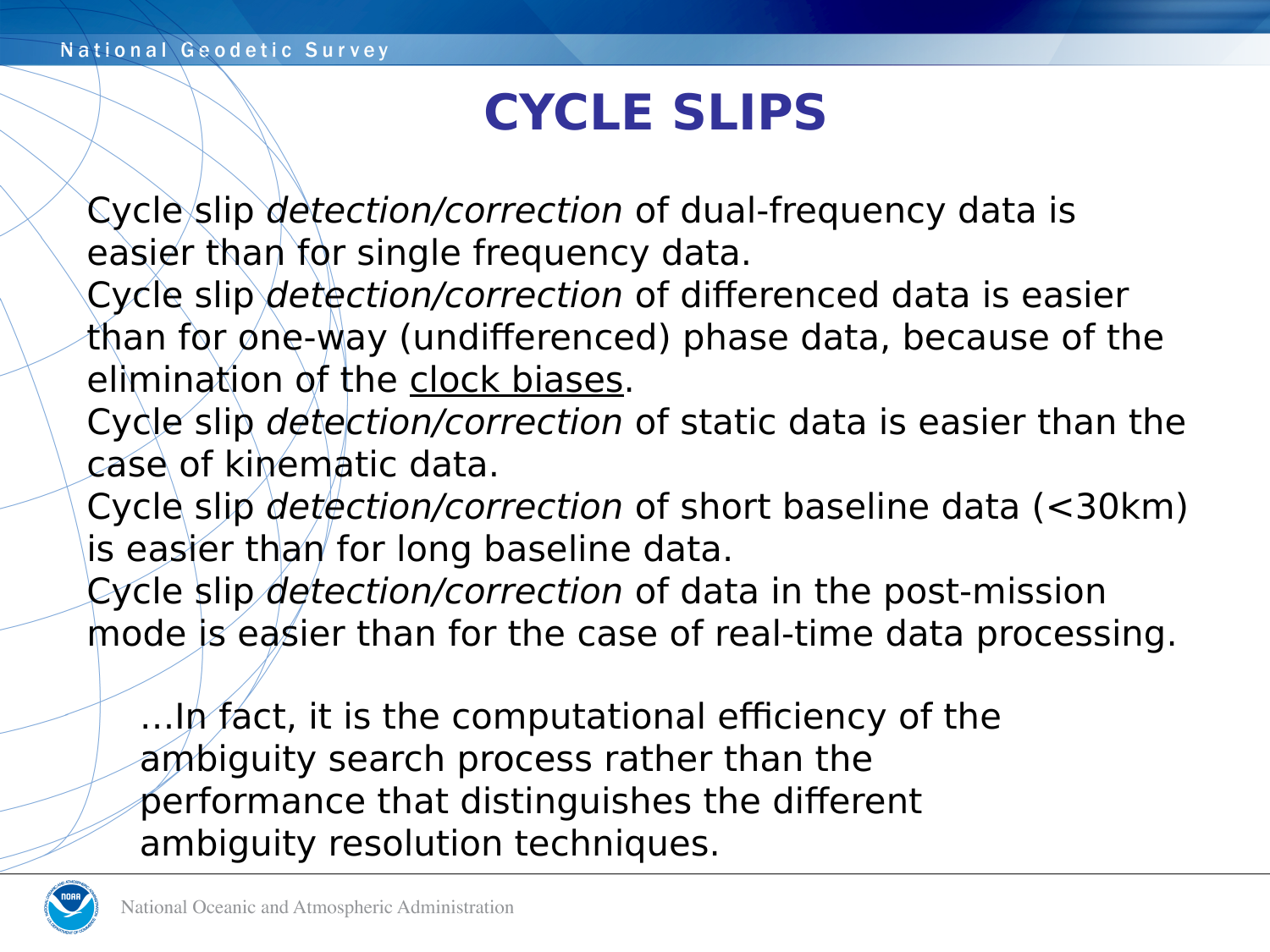

CYCLE SLIPS

Cycle slip detection/correction of dual-frequency data is easier than for single frequency data.
Cycle slip detection/correction of differenced data is easier than for one-way (undifferenced) phase data, because of the elimination of the clock biases.
Cycle slip detection/correction of static data is easier than the case of kinematic data.
Cycle slip detection/correction of short baseline data (<30km) is easier than for long baseline data.
Cycle slip detection/correction of data in the post-mission mode is easier than for the case of real-time data processing.

…In fact, it is the computational efficiency of the
ambiguity search process rather than the
performance that distinguishes the different
ambiguity resolution techniques.